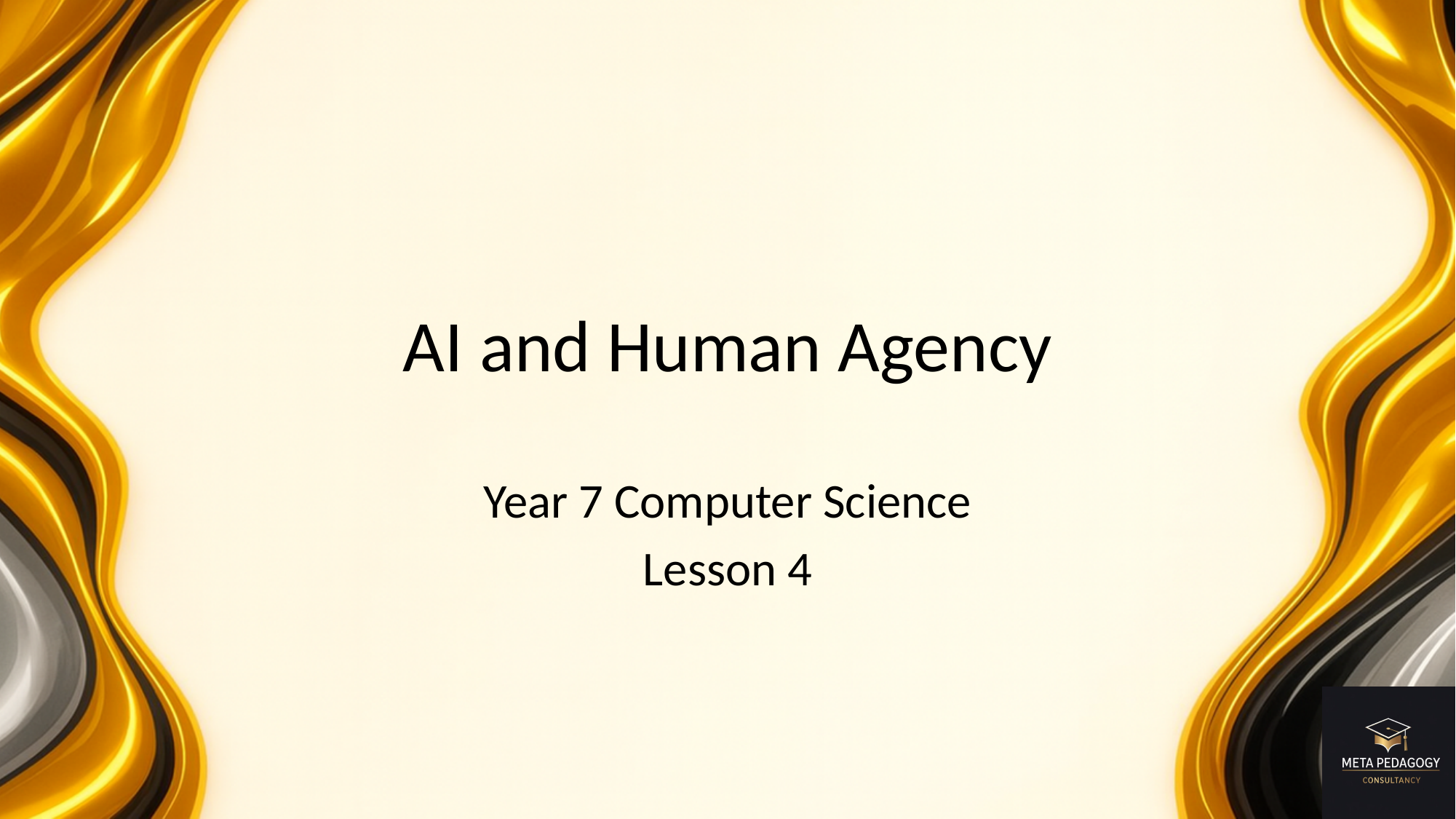

# AI and Human Agency
Year 7 Computer Science
Lesson 4